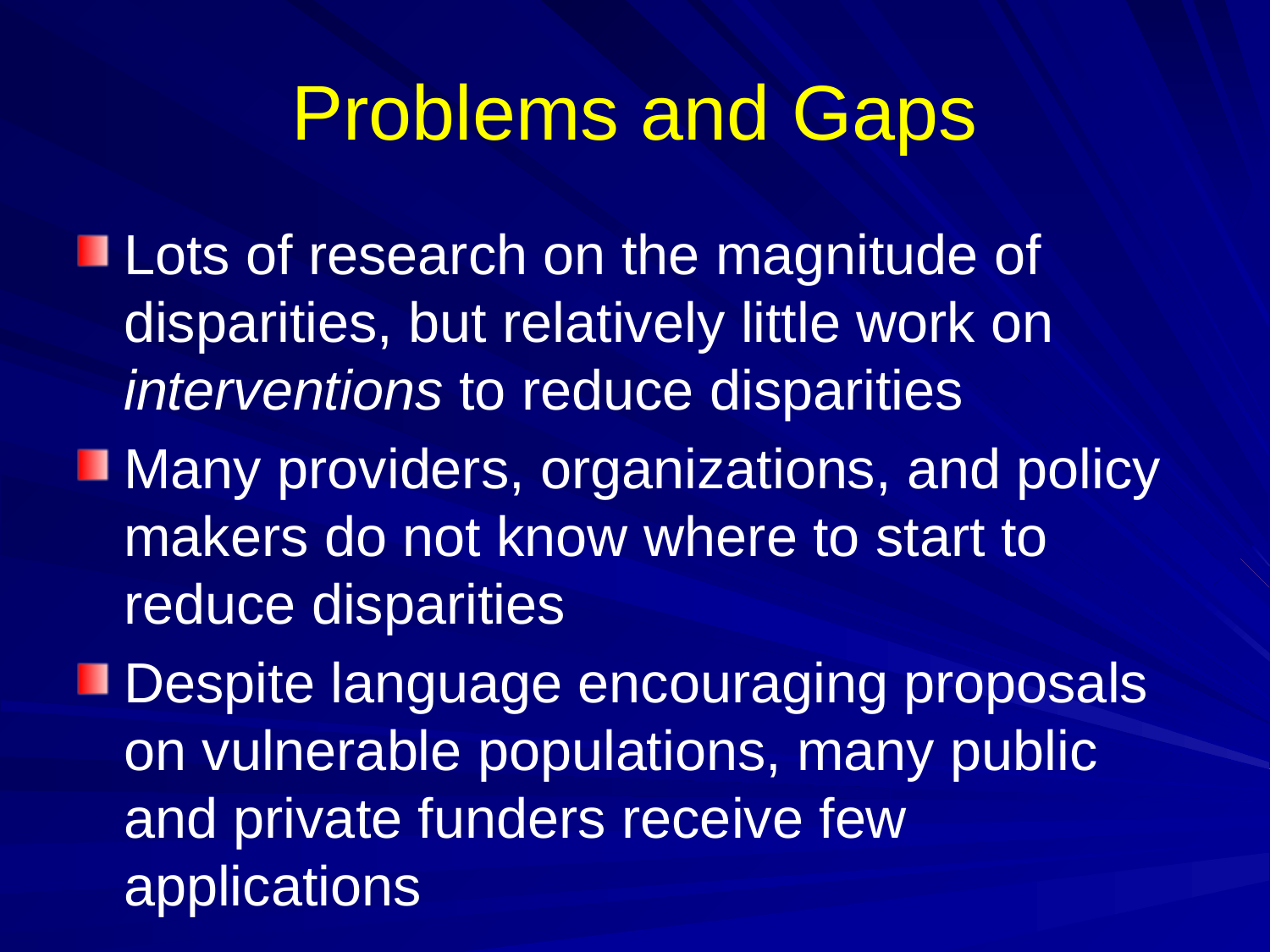

# Problems and Gaps
Lots of research on the magnitude of disparities, but relatively little work on interventions to reduce disparities
Many providers, organizations, and policy makers do not know where to start to reduce disparities
Despite language encouraging proposals on vulnerable populations, many public and private funders receive few applications